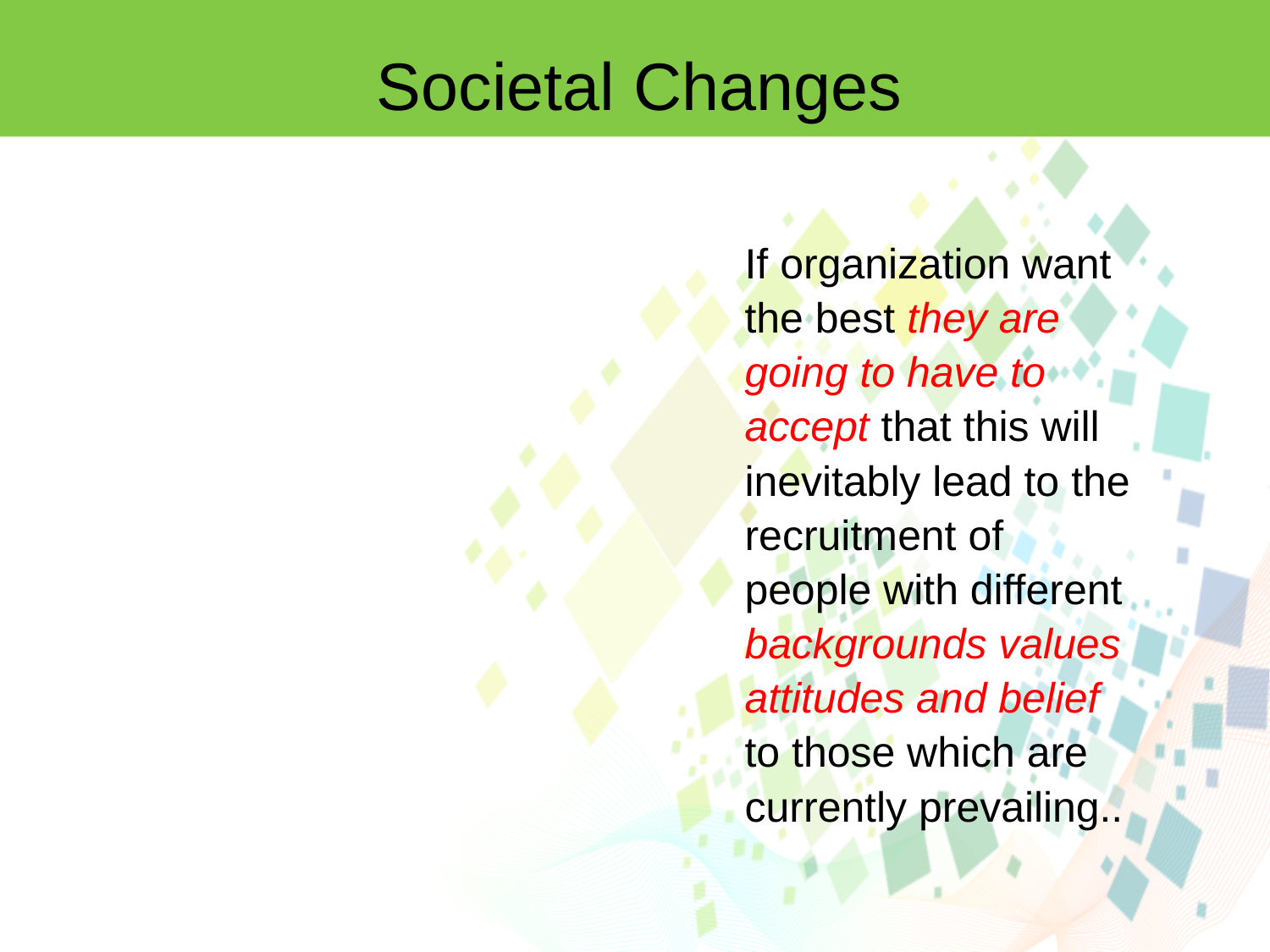

Societal Changes
If organization want the best they are going to have to accept that this will inevitably lead to the recruitment of people with different backgrounds values attitudes and belief to those which are currently prevailing..